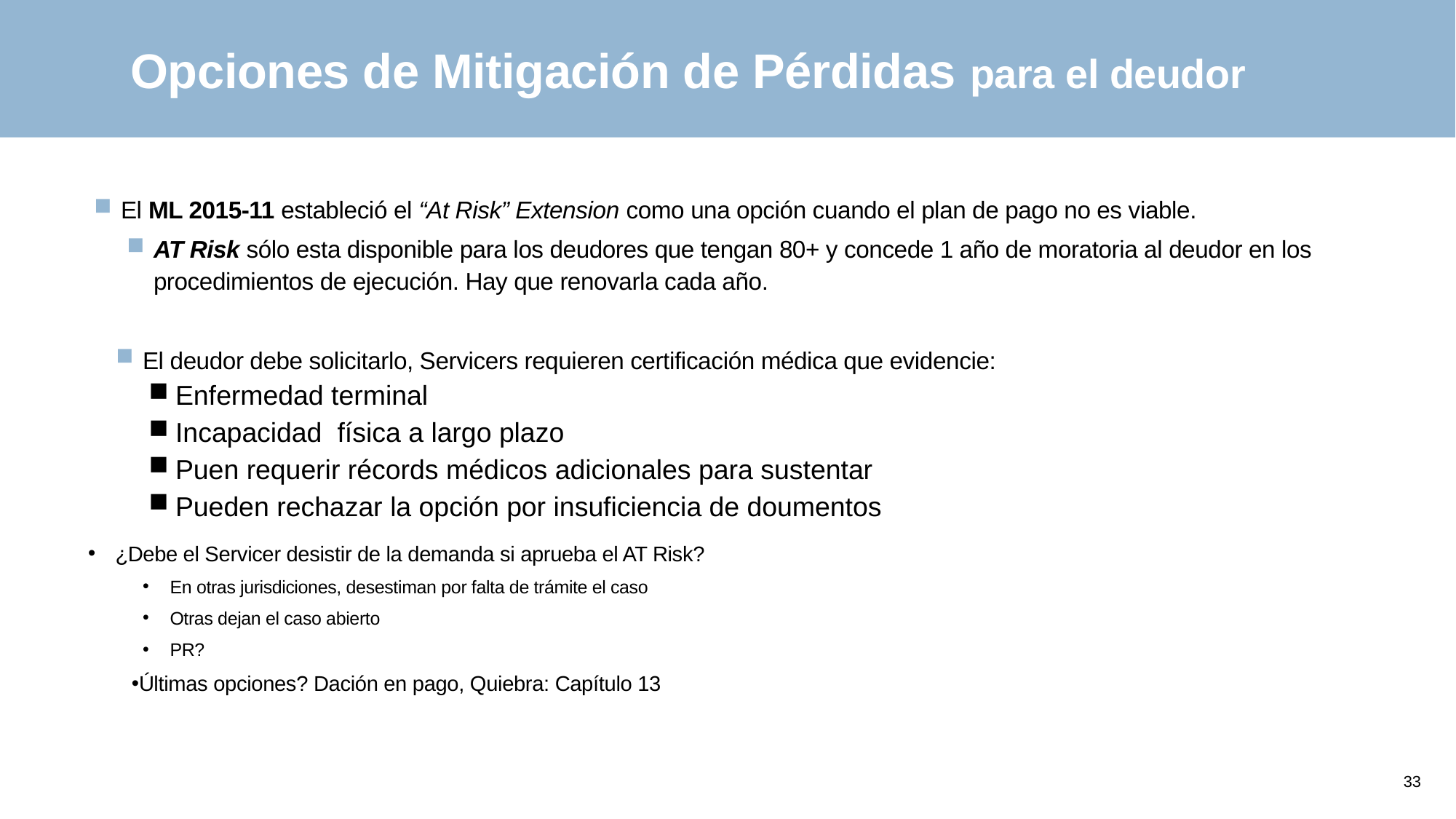

# Opciones de Mitigación de Pérdidas para el deudor
El ML 2015-11 estableció el “At Risk” Extension como una opción cuando el plan de pago no es viable.
AT Risk sólo esta disponible para los deudores que tengan 80+ y concede 1 año de moratoria al deudor en los procedimientos de ejecución. Hay que renovarla cada año.

El deudor debe solicitarlo, Servicers requieren certificación médica que evidencie:
Enfermedad terminal
Incapacidad  física a largo plazo
Puen requerir récords médicos adicionales para sustentar
Pueden rechazar la opción por insuficiencia de doumentos
¿Debe el Servicer desistir de la demanda si aprueba el AT Risk?
En otras jurisdiciones, desestiman por falta de trámite el caso
Otras dejan el caso abierto
PR?
Últimas opciones? Dación en pago, Quiebra: Capítulo 13

33